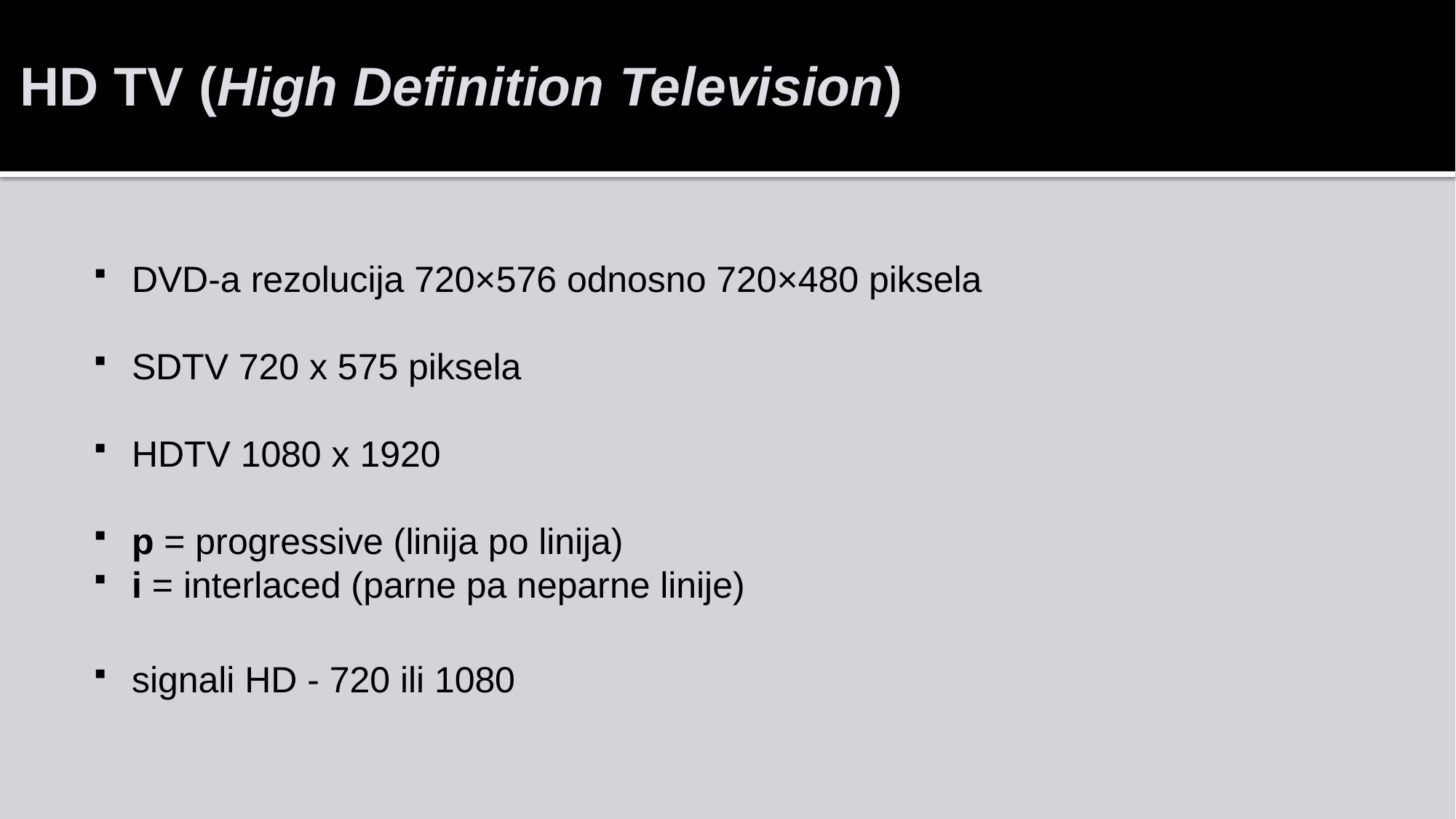

# HD TV (High Definition Television)

DVD-a rezolucija 720×576 odnosno 720×480 piksela

SDTV 720 x 575 piksela

HDTV 1080 x 1920

p = progressive (linija po linija)
i = interlaced (parne pa neparne linije)

signali HD - 720 ili 1080